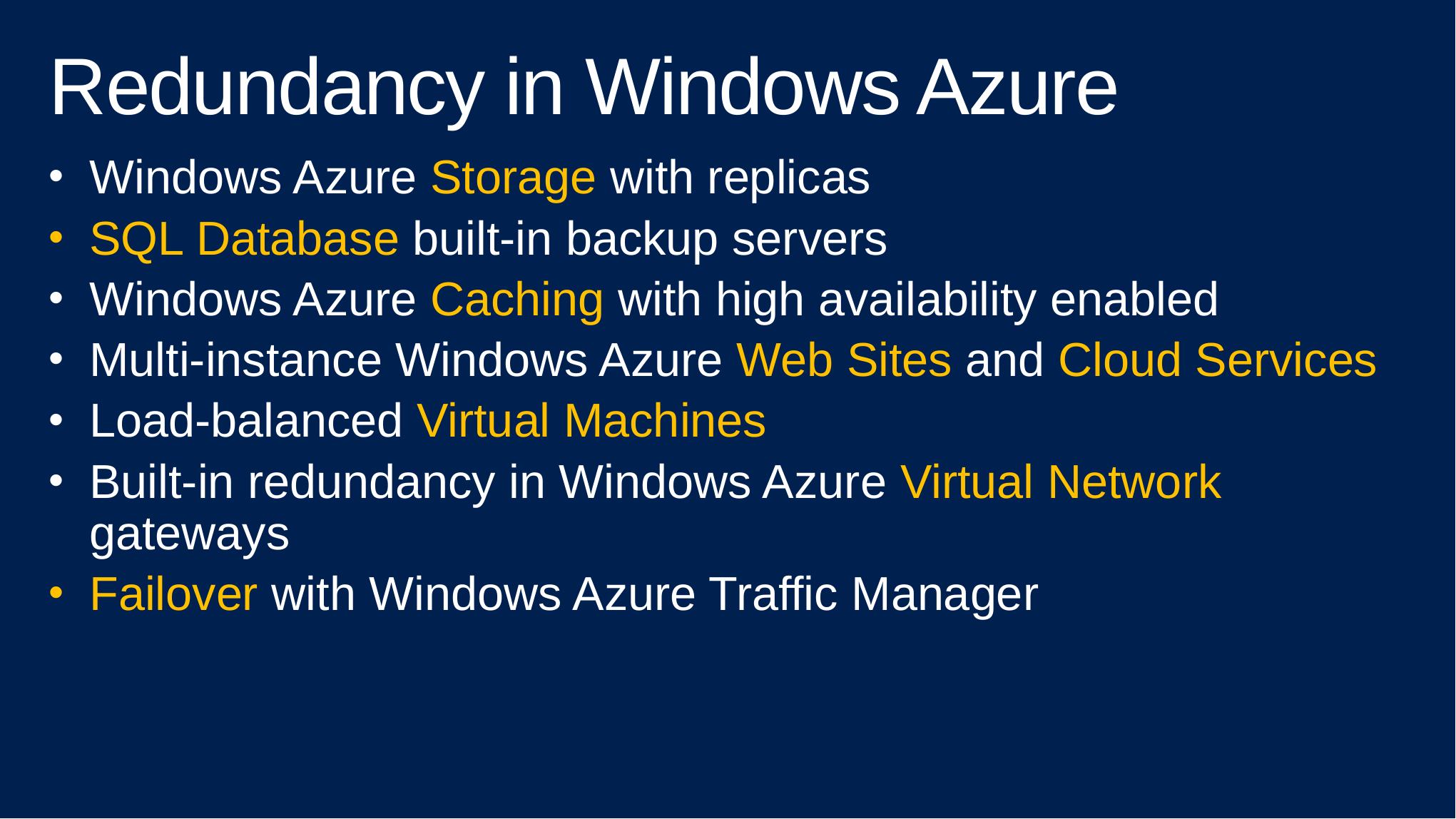

# Redundancy in Windows Azure
Windows Azure Storage with replicas
SQL Database built-in backup servers
Windows Azure Caching with high availability enabled
Multi-instance Windows Azure Web Sites and Cloud Services
Load-balanced Virtual Machines
Built-in redundancy in Windows Azure Virtual Network gateways
Failover with Windows Azure Traffic Manager